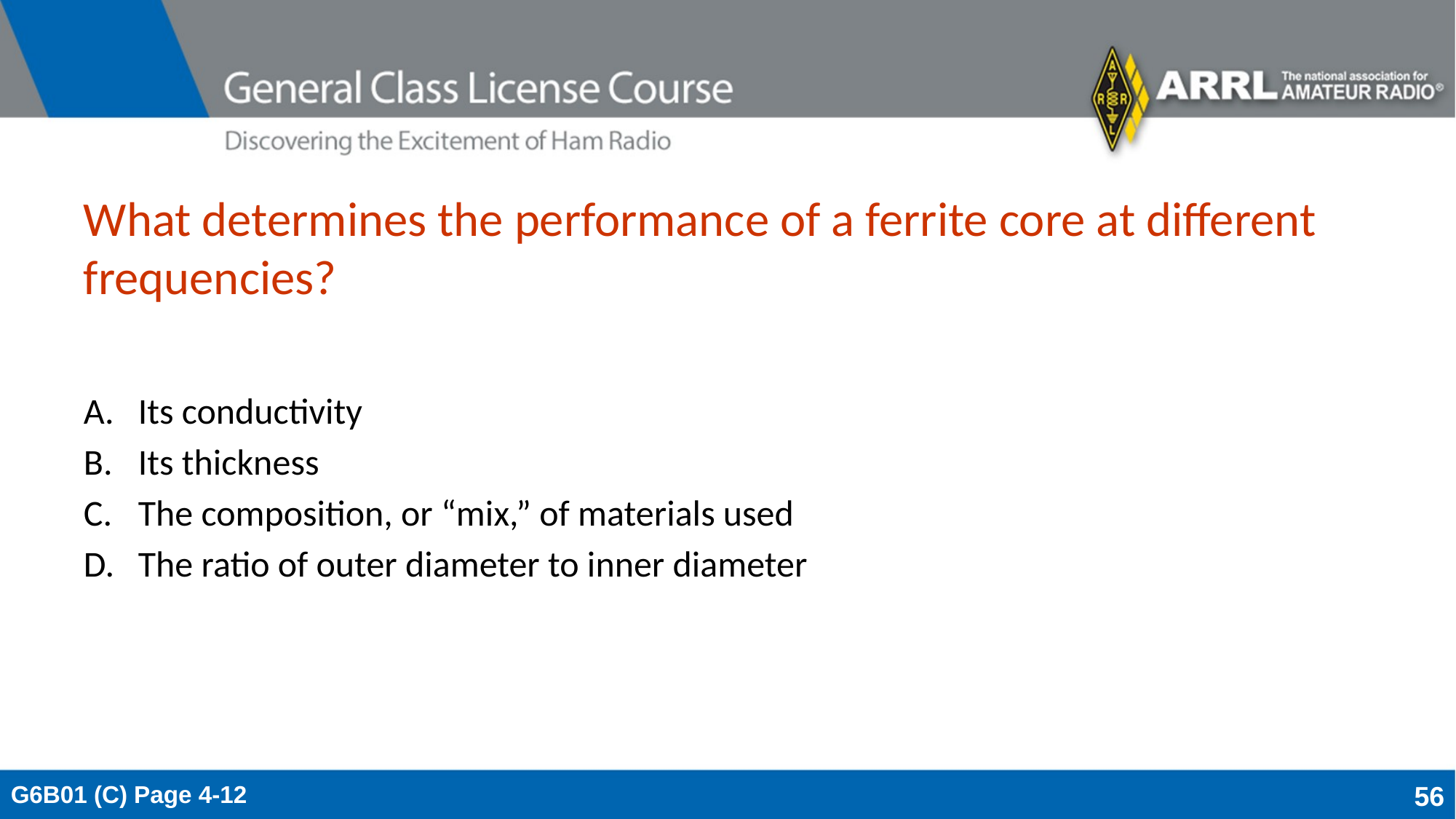

# What determines the performance of a ferrite core at different frequencies?
Its conductivity
Its thickness
The composition, or “mix,” of materials used
The ratio of outer diameter to inner diameter
G6B01 (C) Page 4-12
56